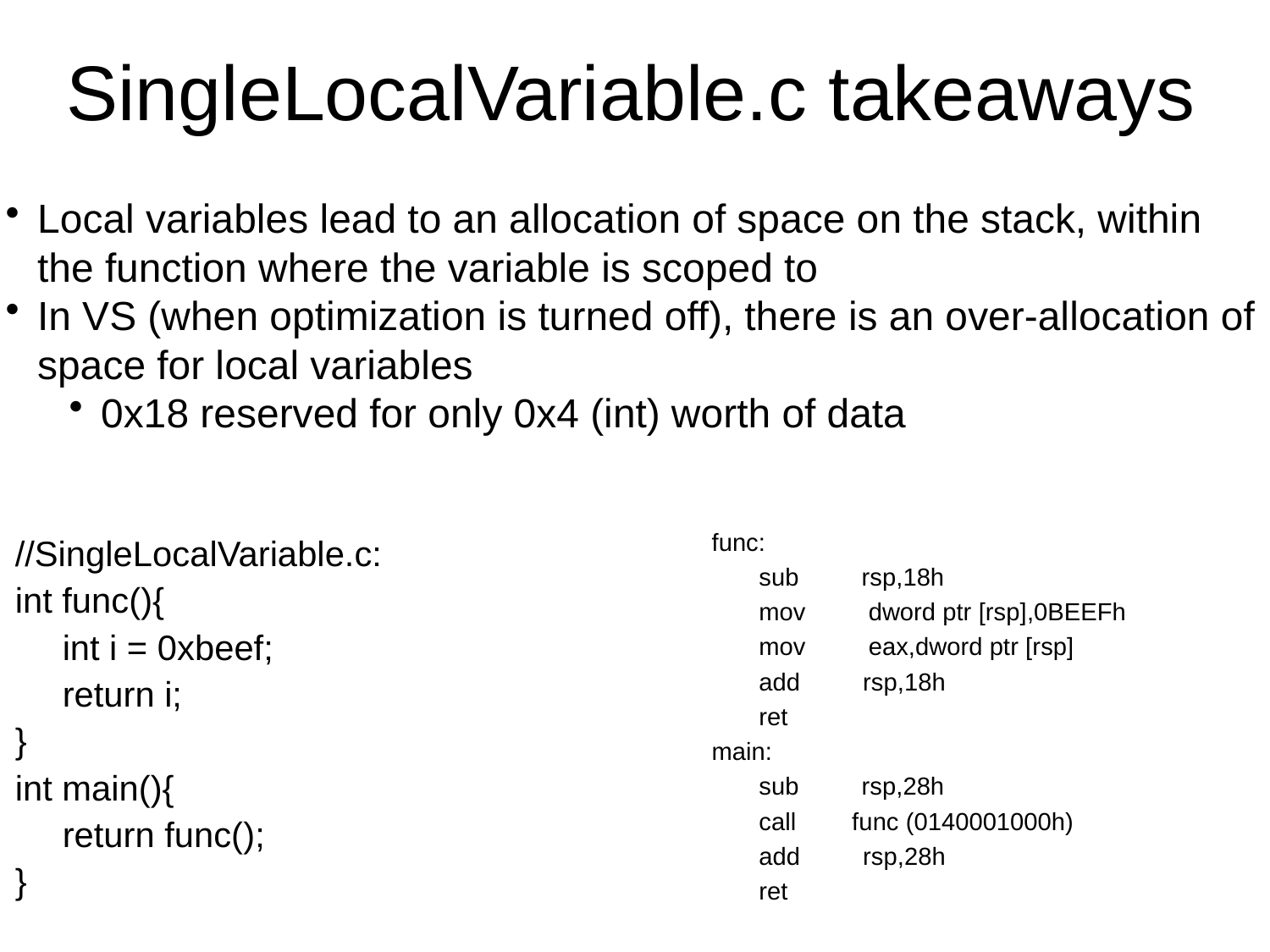

SingleLocalVariable.c takeaways
Local variables lead to an allocation of space on the stack, within the function where the variable is scoped to
In VS (when optimization is turned off), there is an over-allocation of space for local variables
0x18 reserved for only 0x4 (int) worth of data
func:
	sub         rsp,18h
	mov         dword ptr [rsp],0BEEFh
	mov         eax,dword ptr [rsp]
	add         rsp,18h
	ret
main:
	sub         rsp,28h
	call        func (0140001000h)
	add         rsp,28h
	ret
//SingleLocalVariable.c:
int func(){
	int i = 0xbeef;
	return i;
}
int main(){
	return func();
}